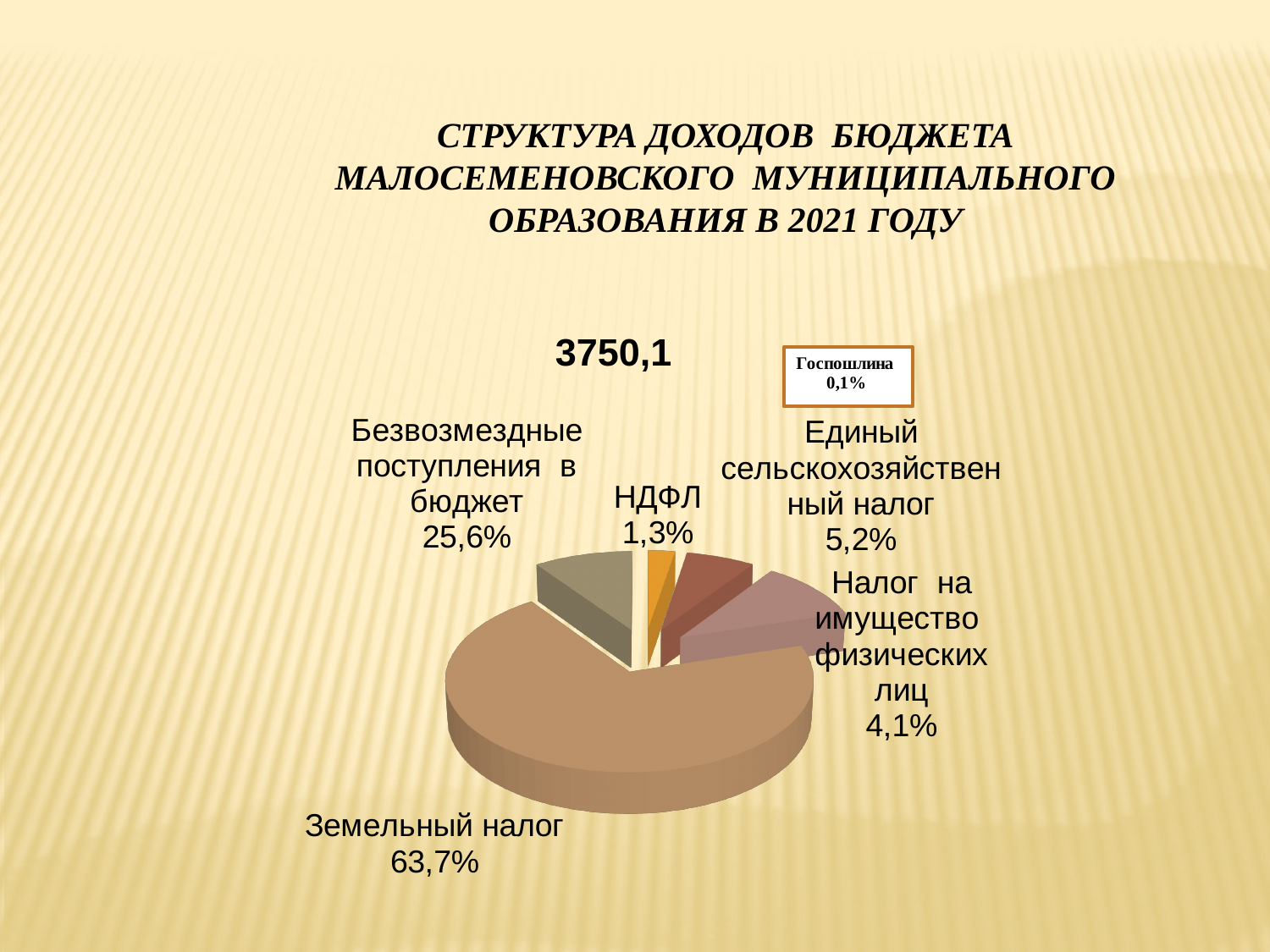

СТРУКТУРА ДОХОДОВ  БЮДЖЕТА
МАЛОСЕМЕНОВСКОГО  МУНИЦИПАЛЬНОГО
ОБРАЗОВАНИЯ В 2021 ГОДУ

[unsupported chart]